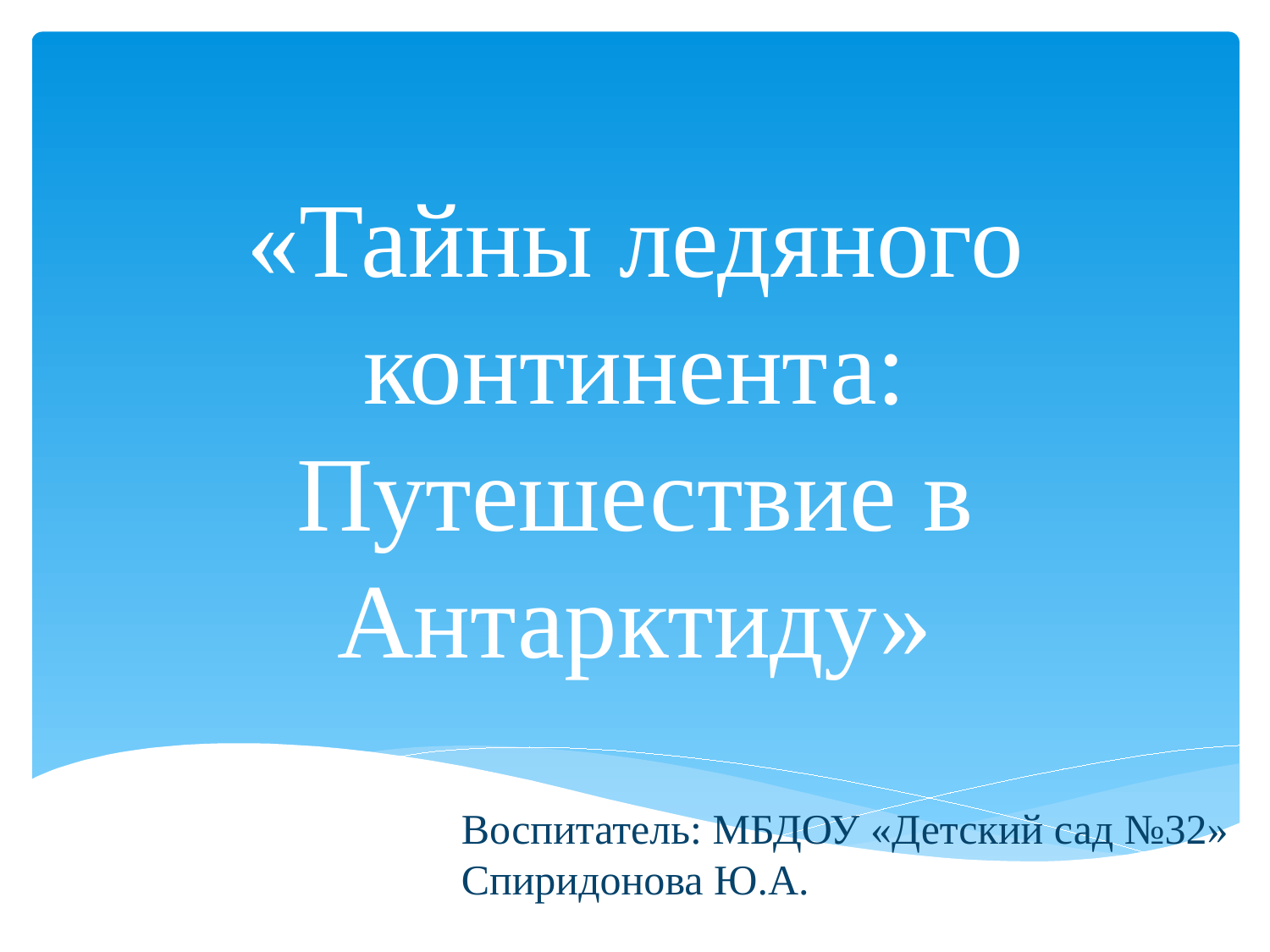

# «Тайны ледяного континента: Путешествие в Антарктиду»
Воспитатель: МБДОУ «Детский сад №32»
Спиридонова Ю.А.